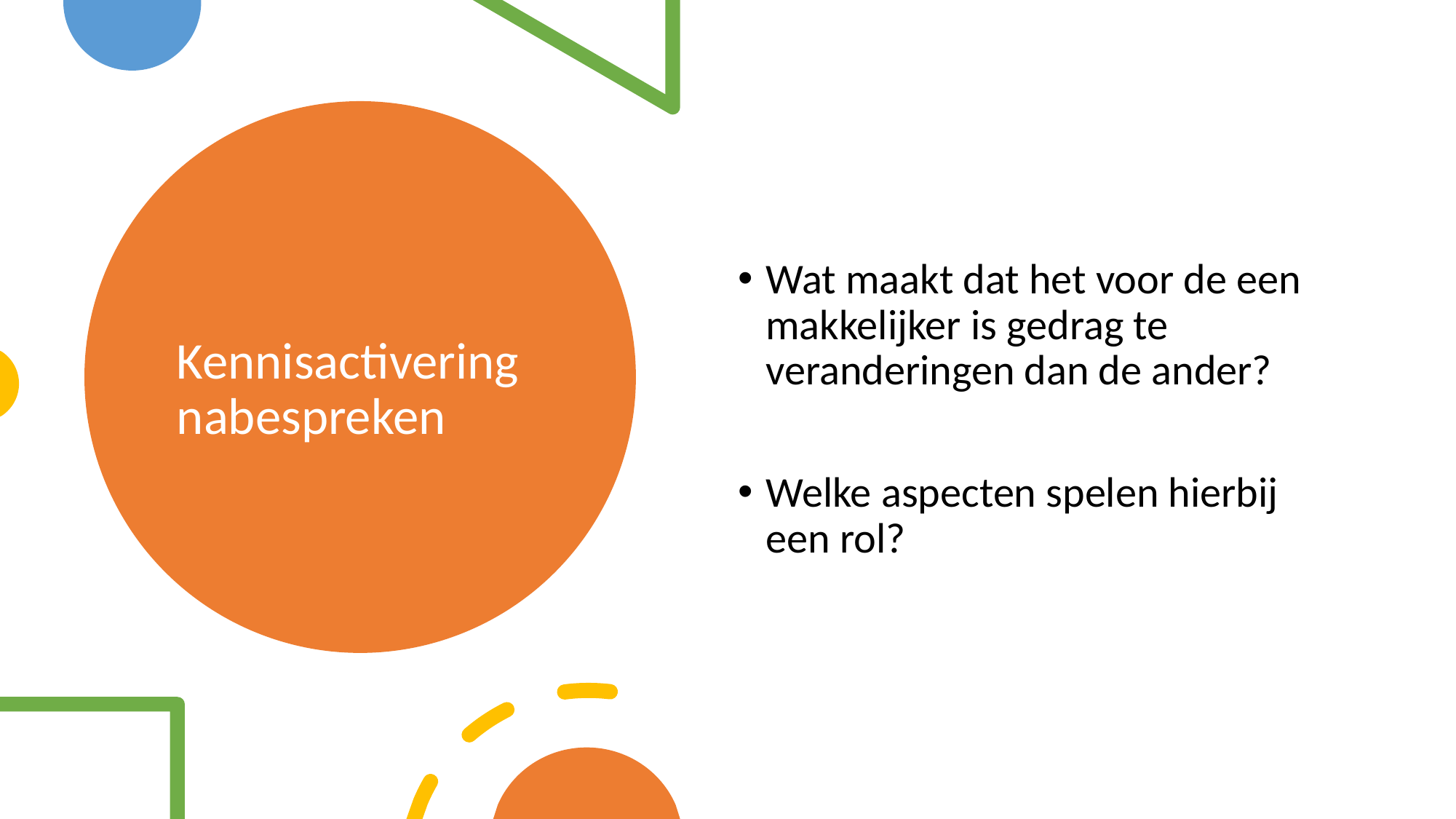

# Kennisactivering nabespreken
Wat maakt dat het voor de een makkelijker is gedrag te veranderingen dan de ander?

Welke aspecten spelen hierbij een rol?